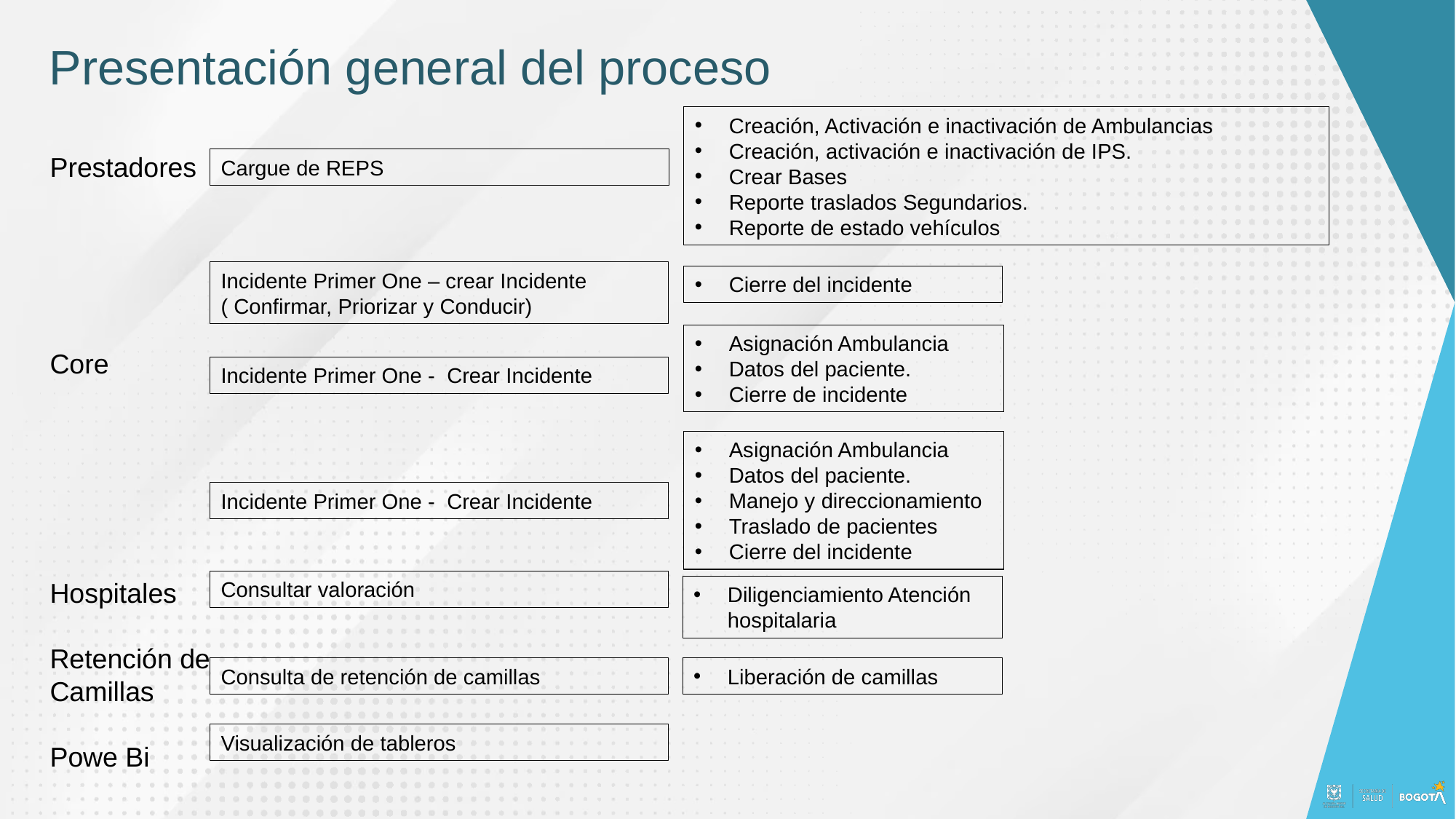

Presentación general del proceso

Prestadores

Core

Hospitales

Retención de
Camillas

Powe Bi
Creación, Activación e inactivación de Ambulancias
Creación, activación e inactivación de IPS.
Crear Bases
Reporte traslados Segundarios.
Reporte de estado vehículos
Cargue de REPS
Incidente Primer One – crear Incidente ( Confirmar, Priorizar y Conducir)
Cierre del incidente
Asignación Ambulancia
Datos del paciente.
Cierre de incidente
Incidente Primer One -  Crear Incidente
Asignación Ambulancia
Datos del paciente.
Manejo y direccionamiento
Traslado de pacientes
Cierre del incidente
Incidente Primer One -  Crear Incidente
Consultar valoración
Diligenciamiento Atención hospitalaria
Consulta de retención de camillas
Liberación de camillas
Visualización de tableros